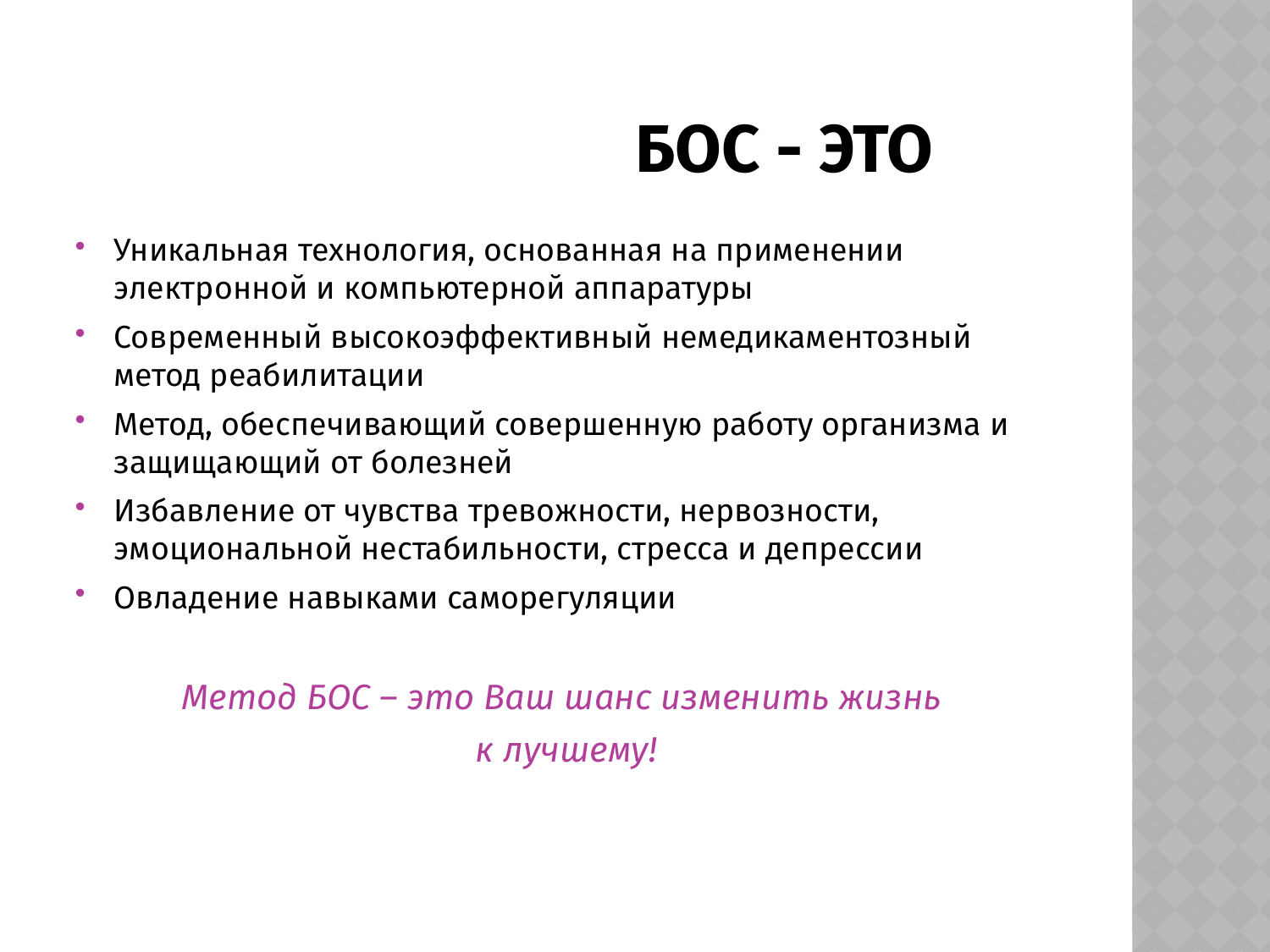

# БОС - это
Уникальная технология, основанная на применении электронной и компьютерной аппаратуры
Современный высокоэффективный немедикаментозный метод реабилитации
Метод, обеспечивающий совершенную работу организма и защищающий от болезней
Избавление от чувства тревожности, нервозности, эмоциональной нестабильности, стресса и депрессии
Овладение навыками саморегуляции

Метод БОС – это Ваш шанс изменить жизнь
к лучшему!